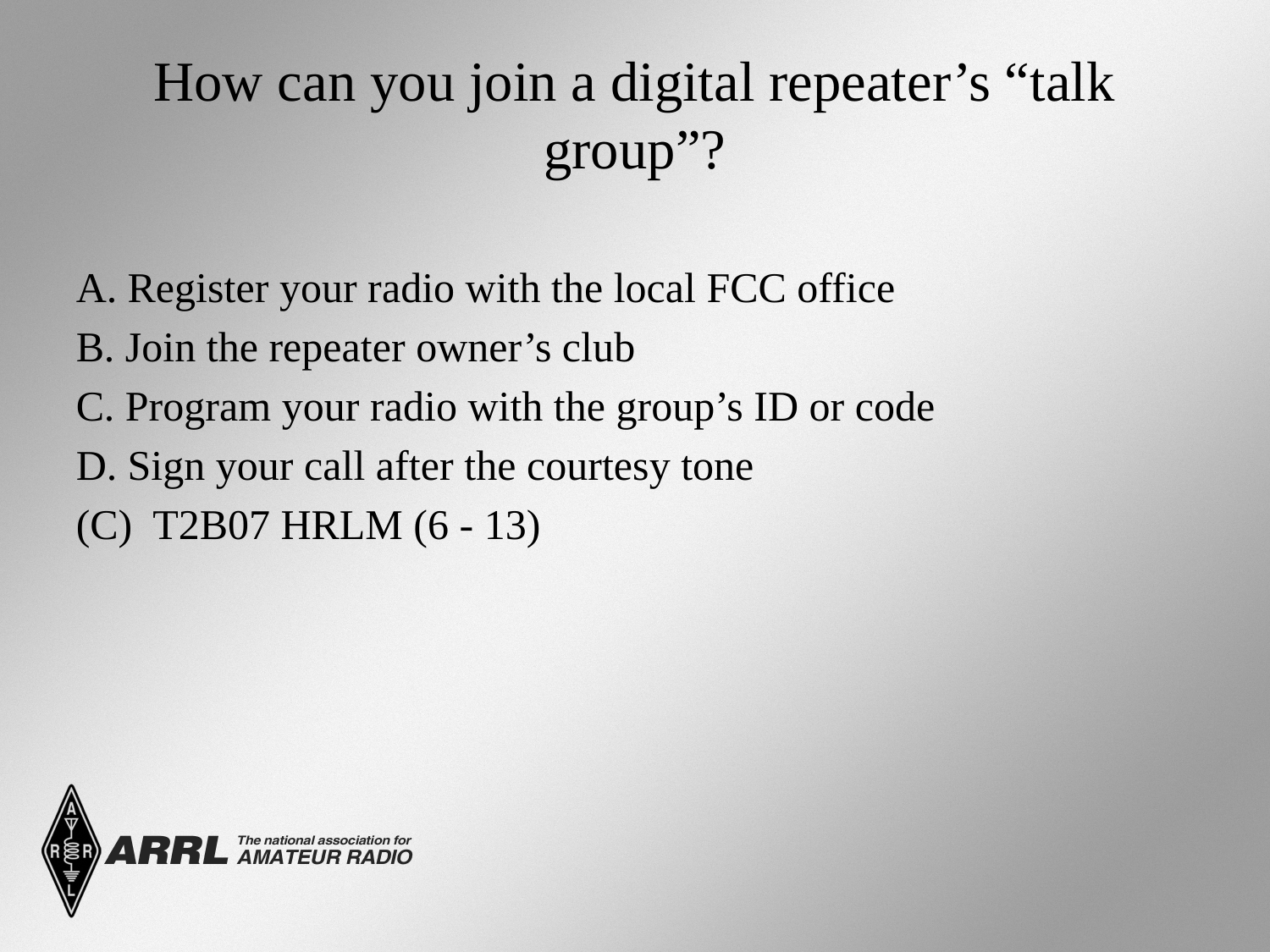

# How can you join a digital repeater’s “talk group”?
A. Register your radio with the local FCC office
B. Join the repeater owner’s club
C. Program your radio with the group’s ID or code
D. Sign your call after the courtesy tone
(C)  T2B07 HRLM (6 - 13)